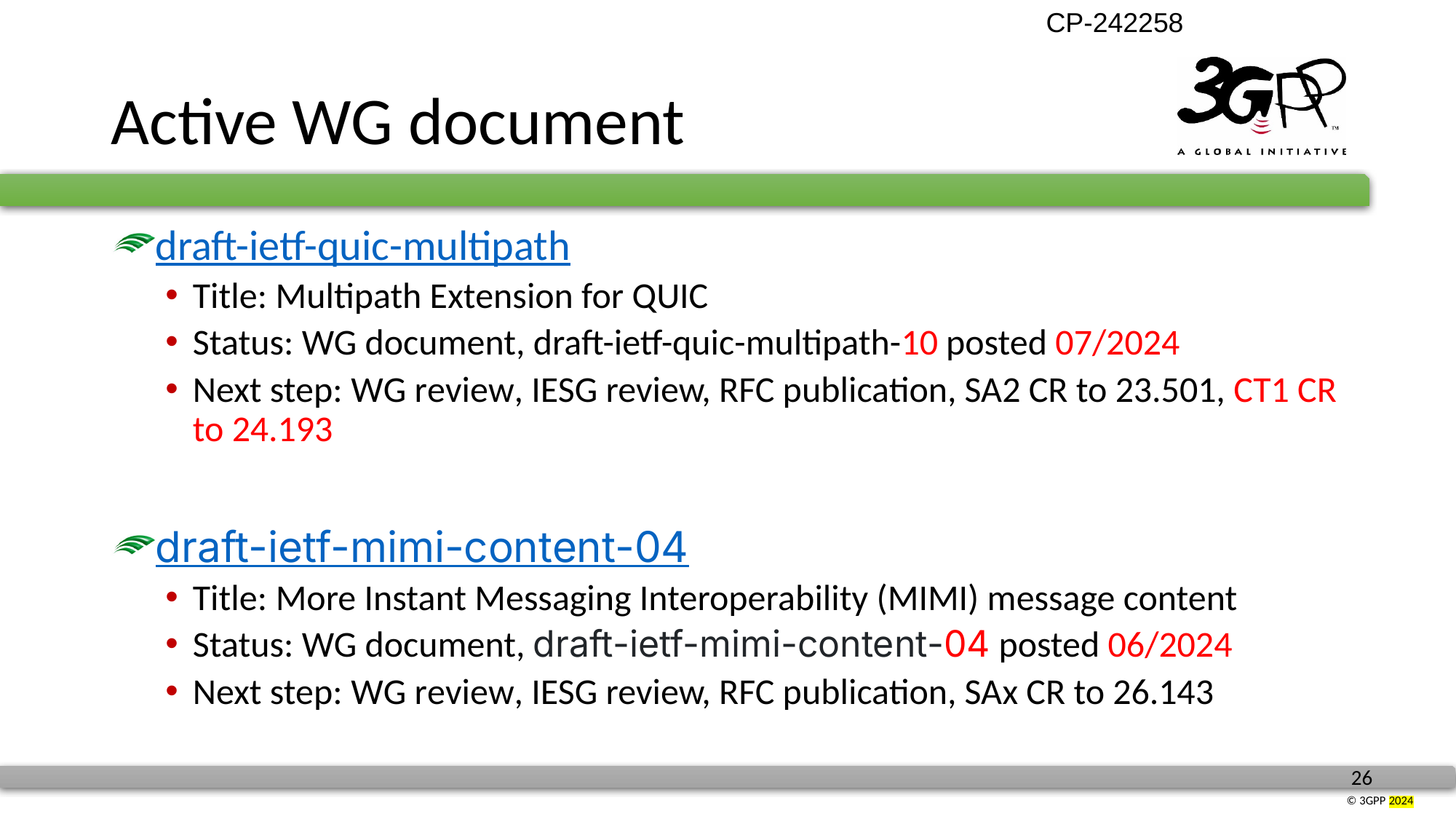

# Active WG document
draft-ietf-quic-multipath
Title: Multipath Extension for QUIC
Status: WG document, draft-ietf-quic-multipath-10 posted 07/2024
Next step: WG review, IESG review, RFC publication, SA2 CR to 23.501, CT1 CR to 24.193

draft-ietf-mimi-content-04
Title: More Instant Messaging Interoperability (MIMI) message content
Status: WG document, draft-ietf-mimi-content-04 posted 06/2024
Next step: WG review, IESG review, RFC publication, SAx CR to 26.143